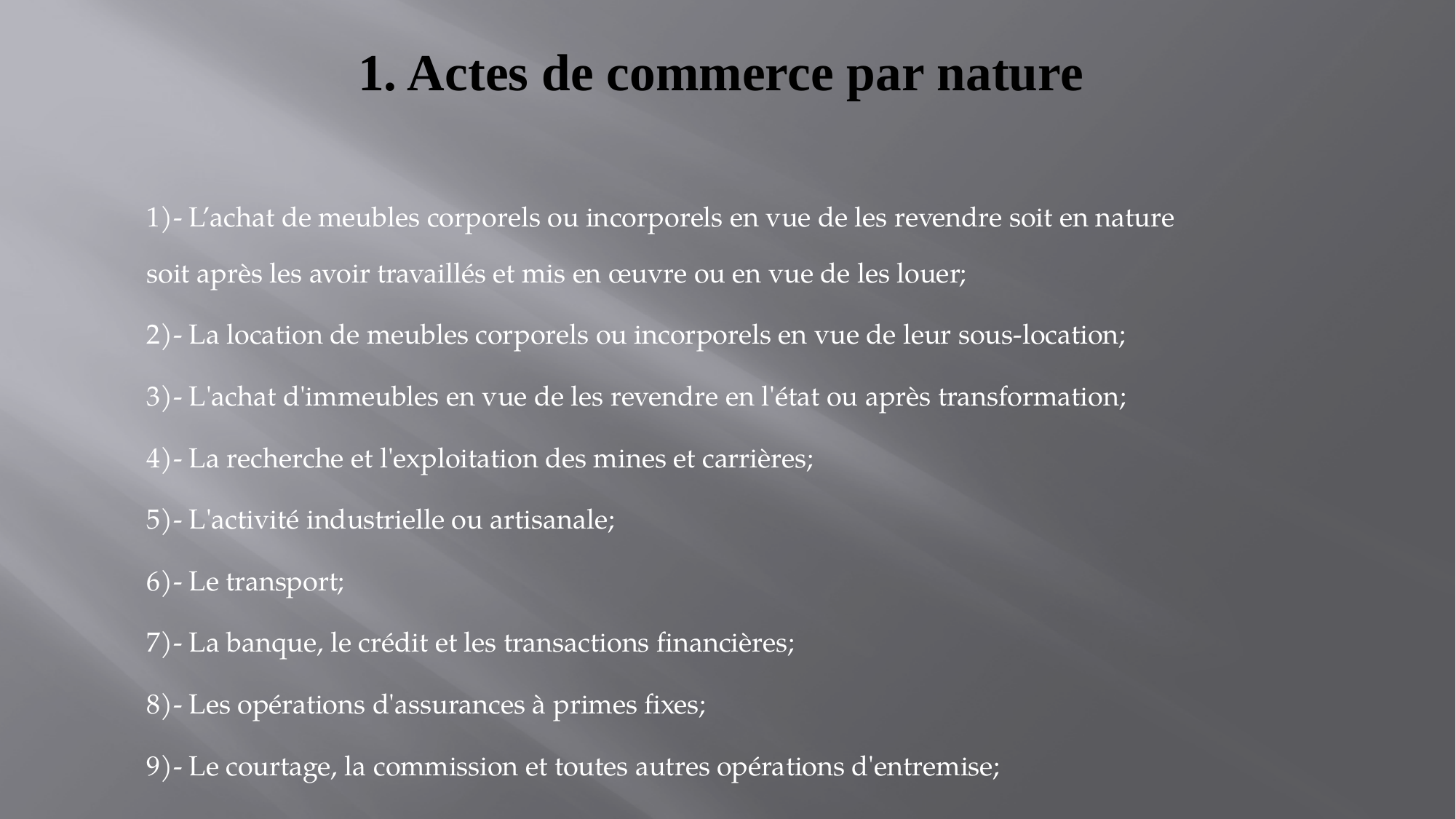

# 1. Actes de commerce par nature
1)- L’achat de meubles corporels ou incorporels en vue de les revendre soit en nature soit après les avoir travaillés et mis en œuvre ou en vue de les louer;
2)- La location de meubles corporels ou incorporels en vue de leur sous-location;
3)- L'achat d'immeubles en vue de les revendre en l'état ou après transformation;
4)- La recherche et l'exploitation des mines et carrières;
5)- L'activité industrielle ou artisanale;
6)- Le transport;
7)- La banque, le crédit et les transactions financières;
8)- Les opérations d'assurances à primes fixes;
9)- Le courtage, la commission et toutes autres opérations d'entremise;